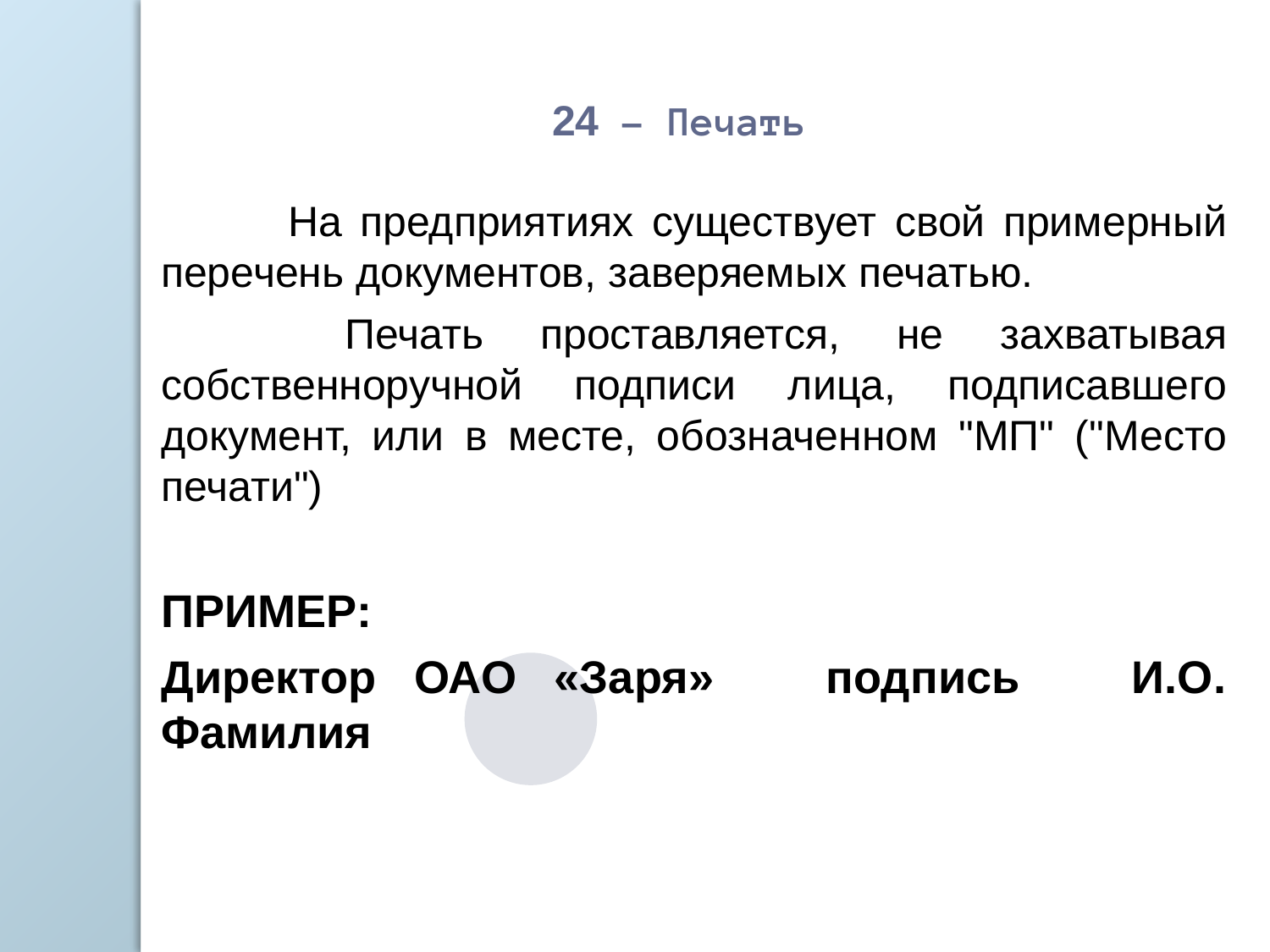

24 – Печать
	На предприятиях существует свой примерный перечень документов, заверяемых печатью.
	 Печать проставляется, не захватывая собственноручной подписи лица, подписавшего документ, или в месте, обозначенном "МП" ("Место печати")

ПРИМЕР:
Директор ОАО «Заря»   подпись   И.О. Фамилия